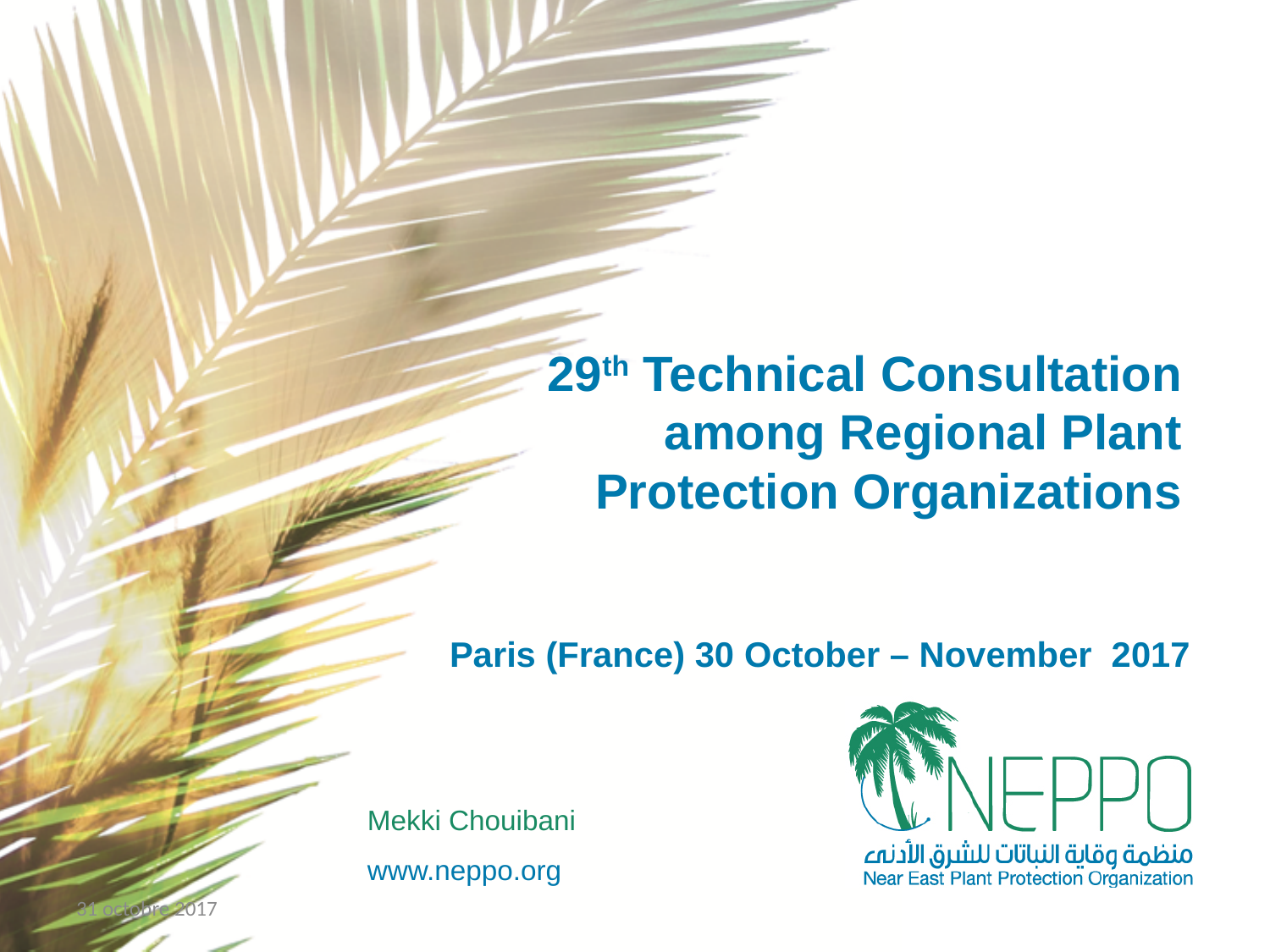

# 29th Technical Consultation among Regional Plant Protection Organizations
Paris (France) 30 October – November  2017
Mekki Chouibani
www.neppo.org
31 octobre 2017